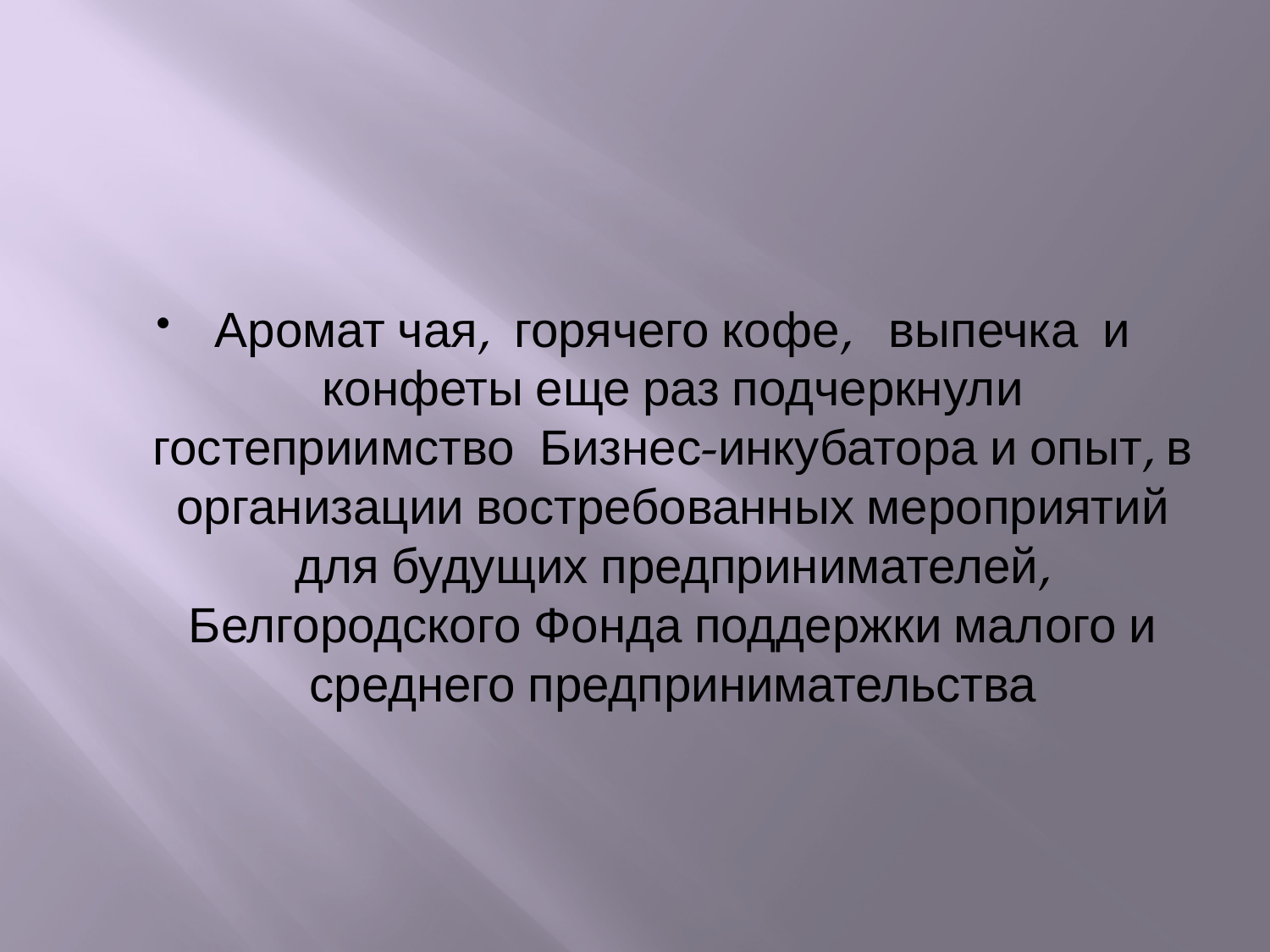

#

Аромат чая,  горячего кофе,   выпечка  и конфеты еще раз подчеркнули гостеприимство  Бизнес-инкубатора и опыт, в организации востребованных мероприятий для будущих предпринимателей, Белгородского Фонда поддержки малого и среднего предпринимательства